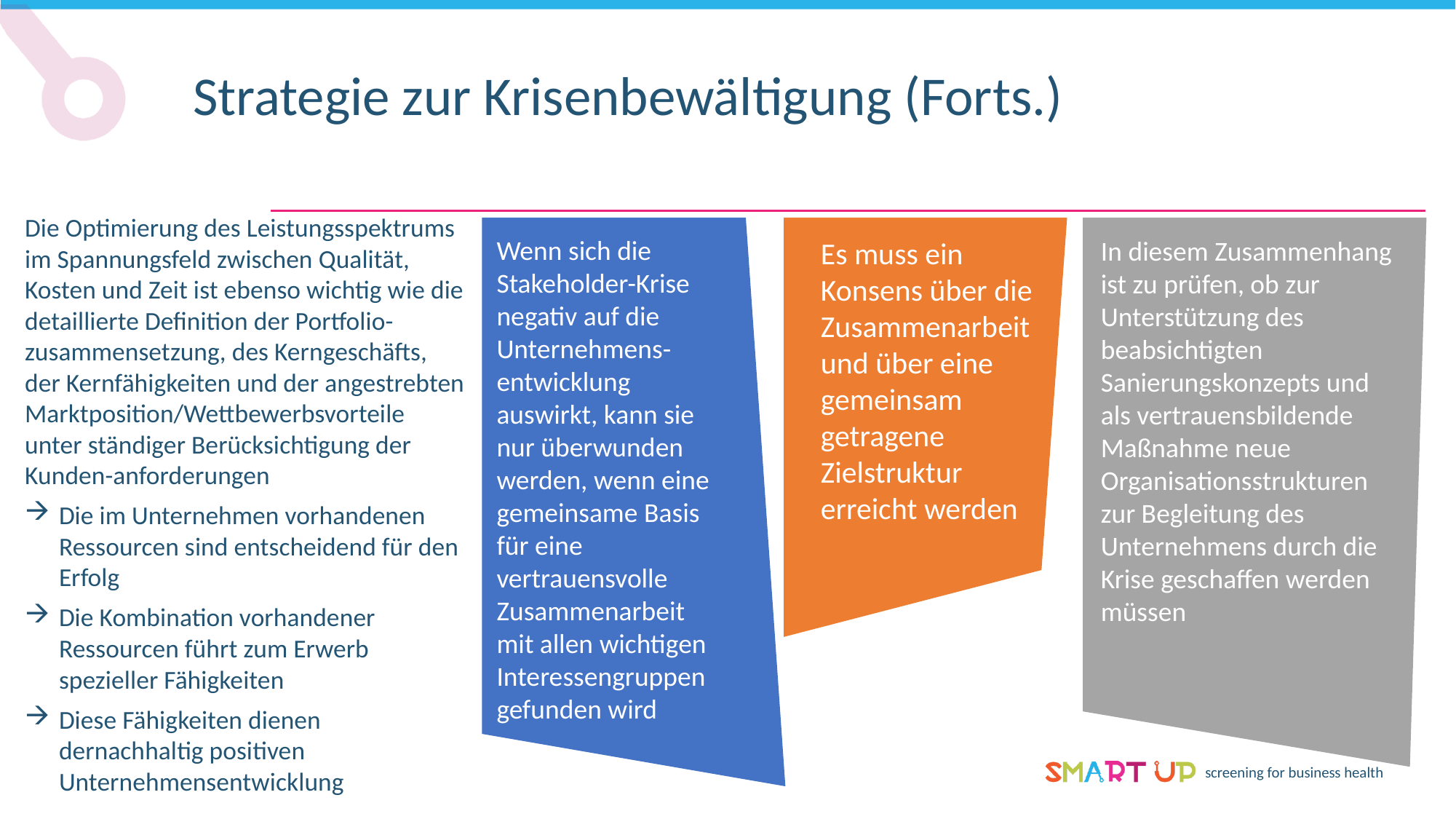

Strategie zur Krisenbewältigung (Forts.)
Die Optimierung des Leistungsspektrums im Spannungsfeld zwischen Qualität, Kosten und Zeit ist ebenso wichtig wie die detaillierte Definition der Portfolio-zusammensetzung, des Kerngeschäfts, der Kernfähigkeiten und der angestrebten Marktposition/Wettbewerbsvorteile unter ständiger Berücksichtigung der Kunden-anforderungen
Die im Unternehmen vorhandenen Ressourcen sind entscheidend für den Erfolg
Die Kombination vorhandener Ressourcen führt zum Erwerb spezieller Fähigkeiten
Diese Fähigkeiten dienen dernachhaltig positiven Unternehmensentwicklung

Wenn sich die Stakeholder-Krise negativ auf die Unternehmens-entwicklung auswirkt, kann sie nur überwunden werden, wenn eine gemeinsame Basis für eine vertrauensvolle Zusammenarbeit mit allen wichtigen Interessengruppen gefunden wird
In diesem Zusammenhang ist zu prüfen, ob zur Unterstützung des beabsichtigten Sanierungskonzepts und als vertrauensbildende Maßnahme neue Organisationsstrukturen  zur Begleitung des Unternehmens durch die Krise geschaffen werden müssen
Es muss ein Konsens über die Zusammenarbeit und über eine gemeinsam getragene Zielstruktur erreicht werden